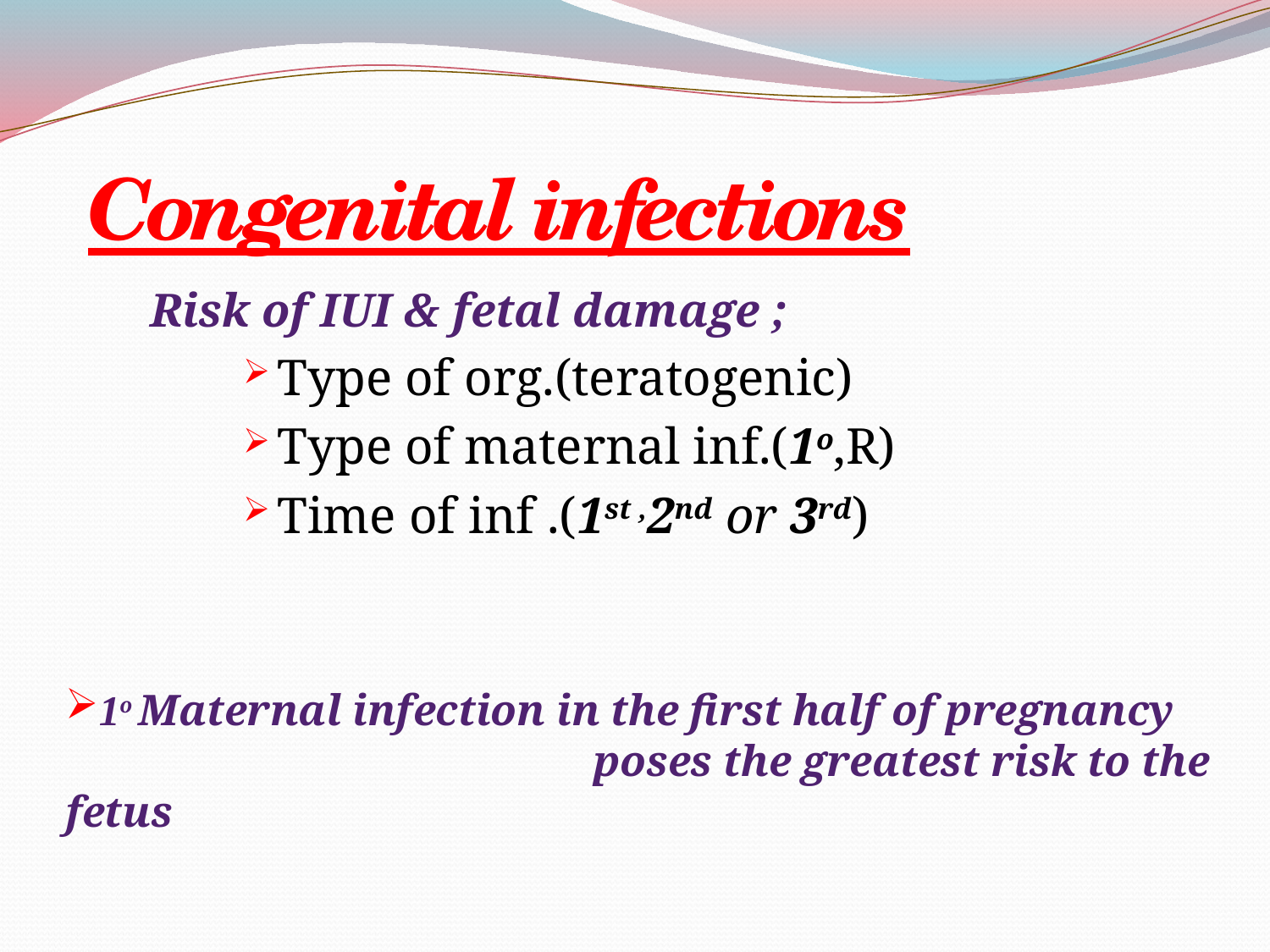

# Congenital infections
Risk of IUI & fetal damage ;
Type of org.(teratogenic)
Type of maternal inf.(1o,R)
Time of inf .(1st ,2nd or 3rd)

1o Maternal infection in the first half of pregnancy
                                                poses the greatest risk to the fetus